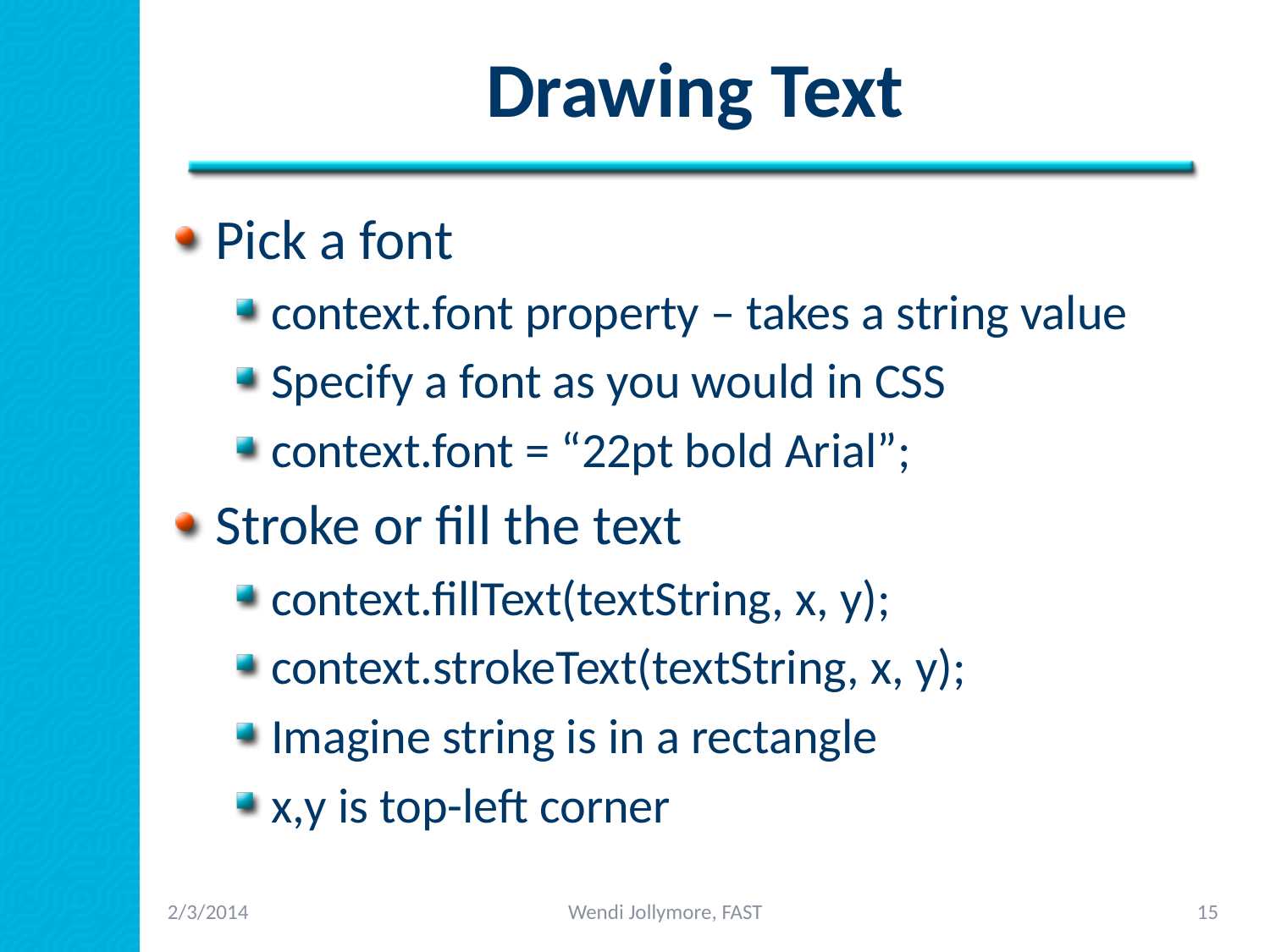

# Drawing Text
Pick a font
context.font property – takes a string value
Specify a font as you would in CSS
context.font = “22pt bold Arial”;
Stroke or fill the text
context.fillText(textString, x, y);
context.strokeText(textString, x, y);
Imagine string is in a rectangle
x,y is top-left corner
2/3/2014
Wendi Jollymore, FAST
15